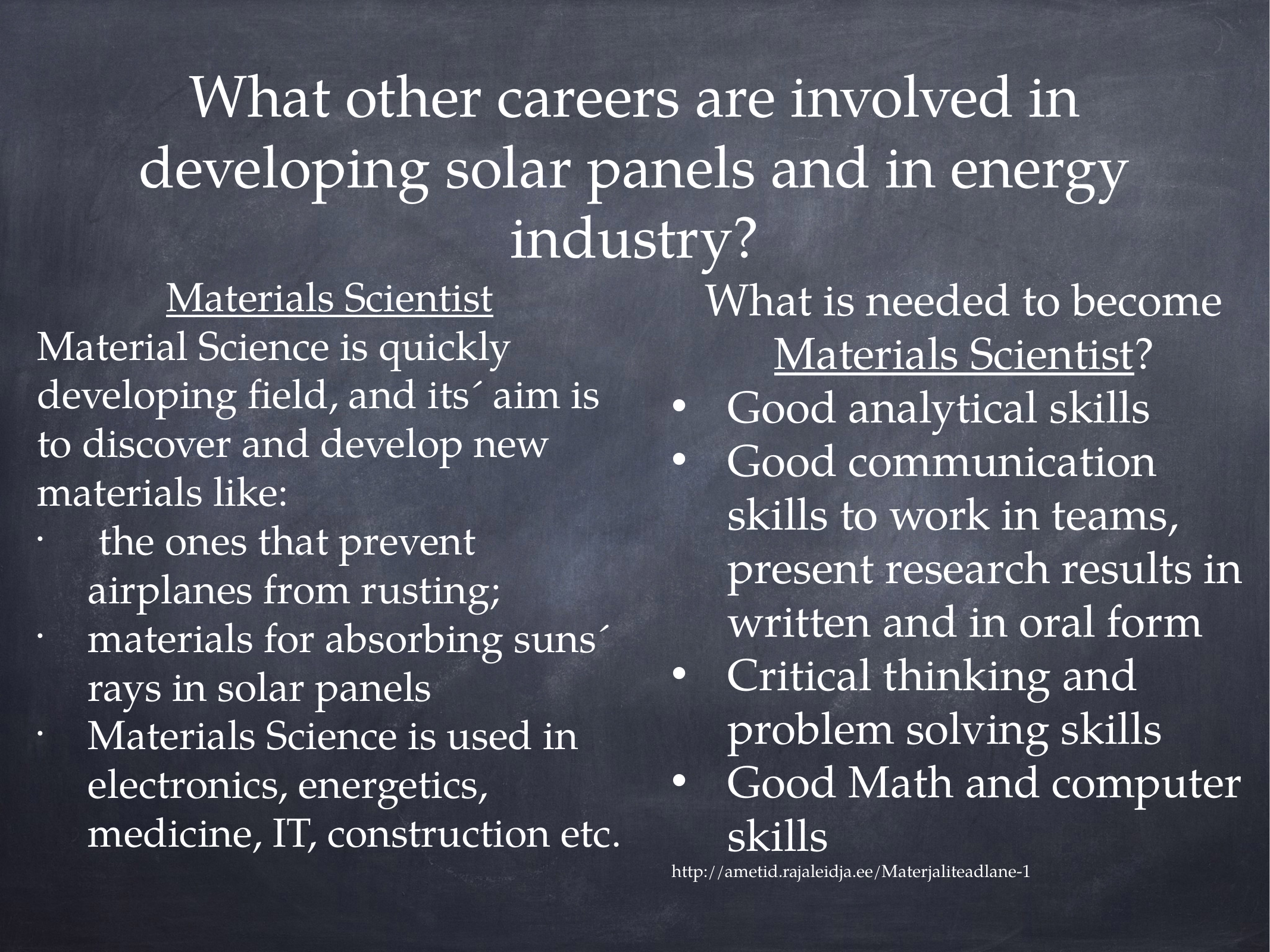

What other careers are involved in developing solar panels and in energy industry?
Materials Scientist
Material Science is quickly developing field, and its´ aim is to discover and develop new materials like:
 the ones that prevent airplanes from rusting;
materials for absorbing suns´ rays in solar panels
Materials Science is used in electronics, energetics, medicine, IT, construction etc.

What is needed to become Materials Scientist?
Good analytical skills
Good communication skills to work in teams, present research results in written and in oral form
Critical thinking and problem solving skills
Good Math and computer skills
http://ametid.rajaleidja.ee/Materjaliteadlane-1